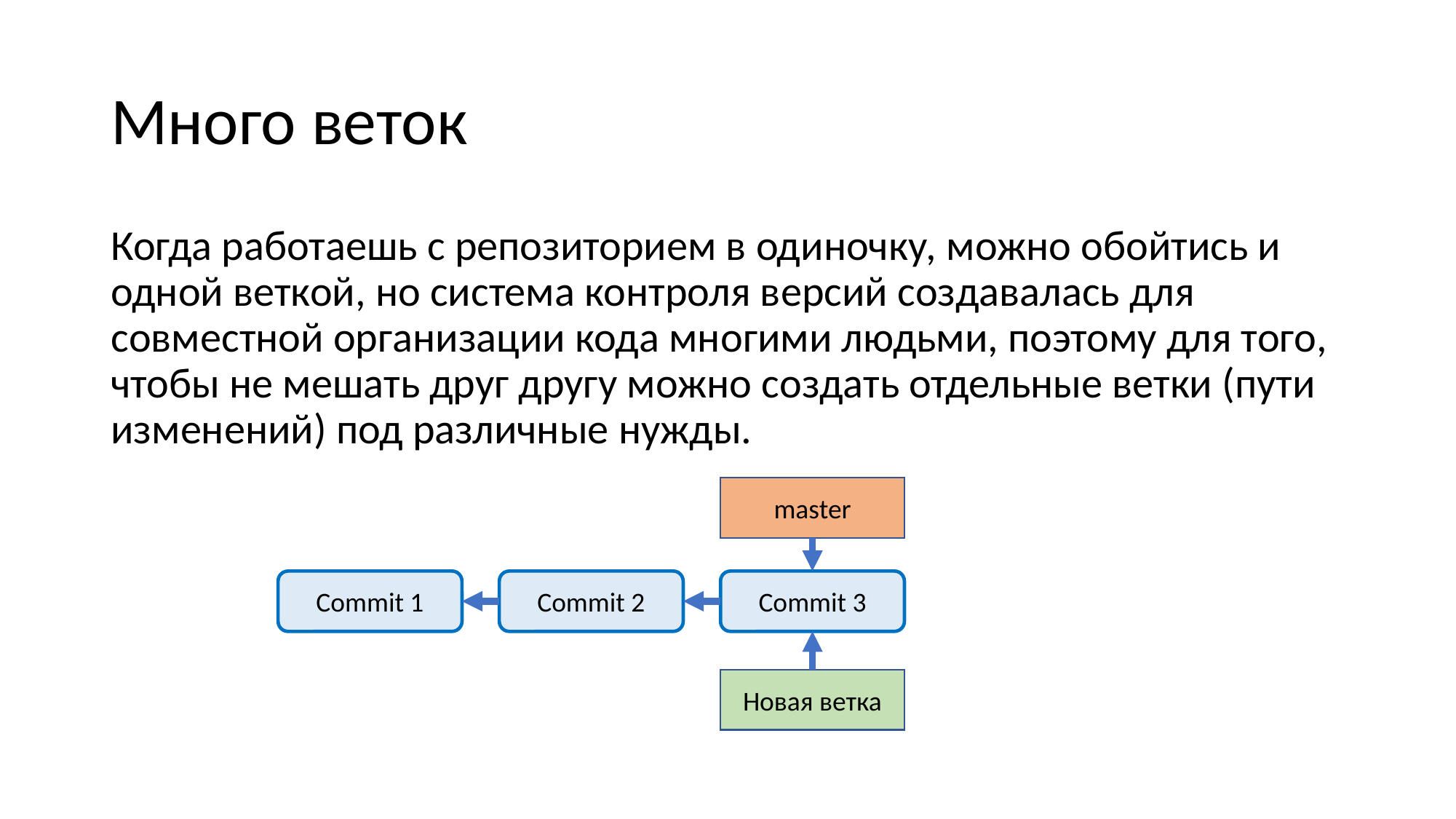

# Много веток
Когда работаешь с репозиторием в одиночку, можно обойтись и одной веткой, но система контроля версий создавалась для совместной организации кода многими людьми, поэтому для того, чтобы не мешать друг другу можно создать отдельные ветки (пути изменений) под различные нужды.
master
Commit 1
Commit 2
Commit 3
Новая ветка